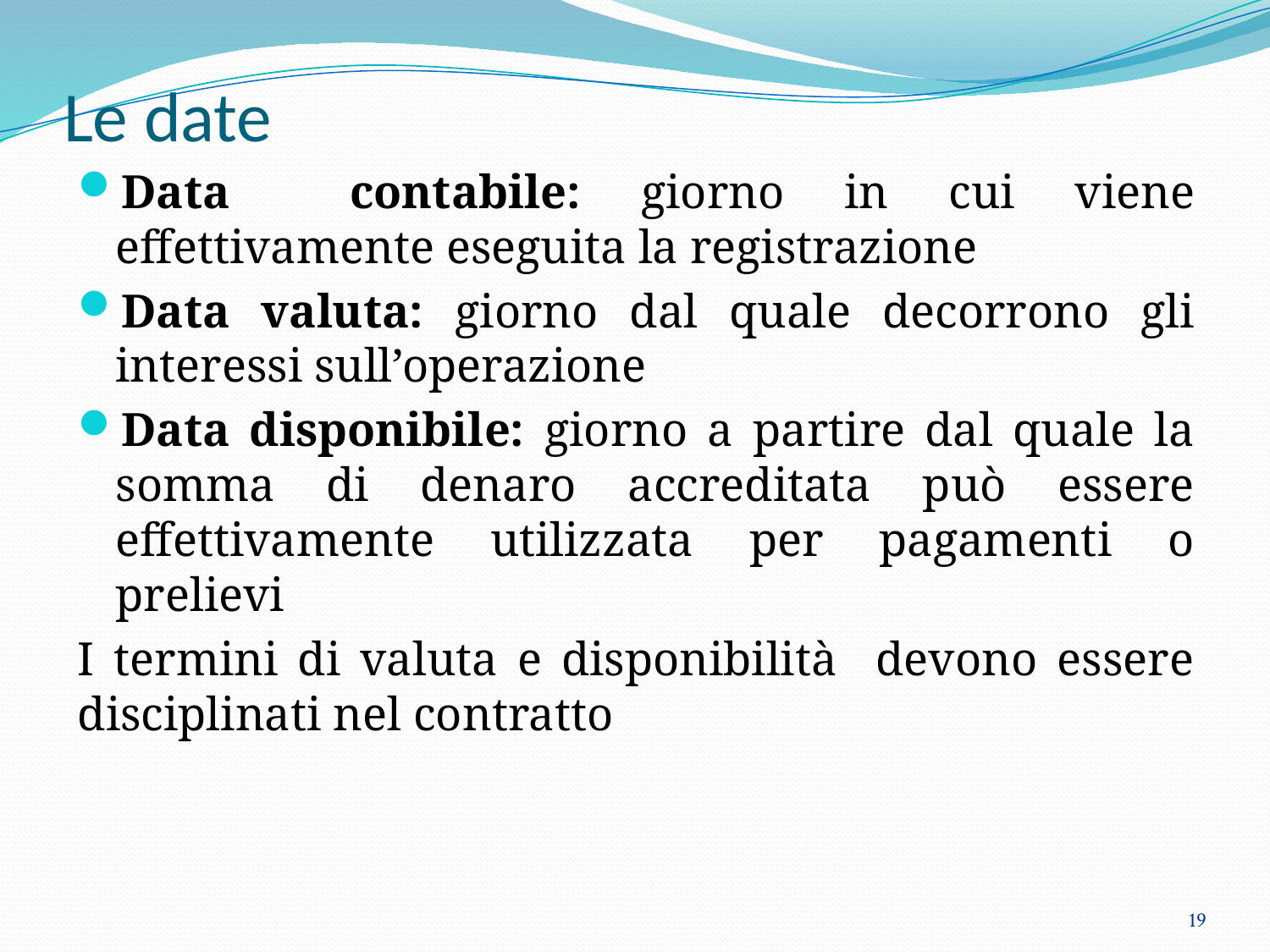

# Le date
Data  contabile: giorno in cui viene effettivamente eseguita la registrazione
Data valuta: giorno dal quale decorrono gli interessi sull’operazione
Data disponibile: giorno a partire dal quale la somma di denaro accreditata può essere effettivamente utilizzata per pagamenti o prelievi
I termini di valuta e disponibilità  devono essere disciplinati nel contratto

19